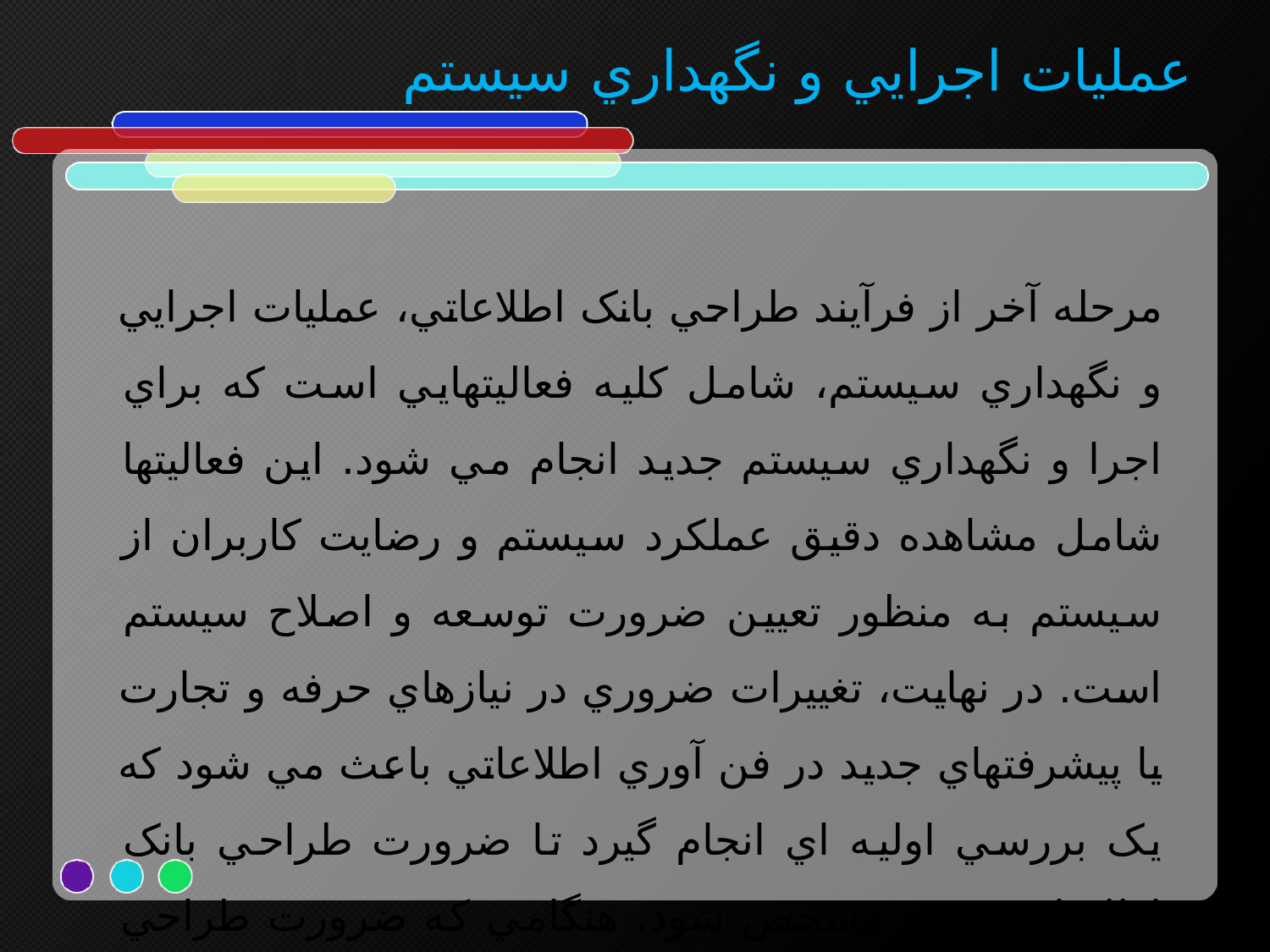

# عمليات اجرايي و نگهداري سيستم
مرحله آخر از فرآيند طراحي بانک اطلاعاتي، عمليات اجرايي و نگهداري سيستم، شامل کليه فعاليتهايي است که براي اجرا و نگهداري سيستم جديد انجام مي شود. اين فعاليتها شامل مشاهده دقيق عملکرد سيستم و رضايت کاربران از سيستم به منظور تعيين ضرورت توسعه و اصلاح سيستم است. در نهايت، تغييرات ضروري در نيازهاي حرفه و تجارت يا پيشرفتهاي جديد در فن آوري اطلاعاتي باعث مي شود که يک بررسي اوليه اي انجام گيرد تا ضرورت طراحي بانک اطلاعاتي جديد مشخص شود. هنگامي که ضرورت طراحي مشخص شد، فرآيند طراحي بانک اطلاعاتي از مرحله اول دوباره آغاز مي شود.